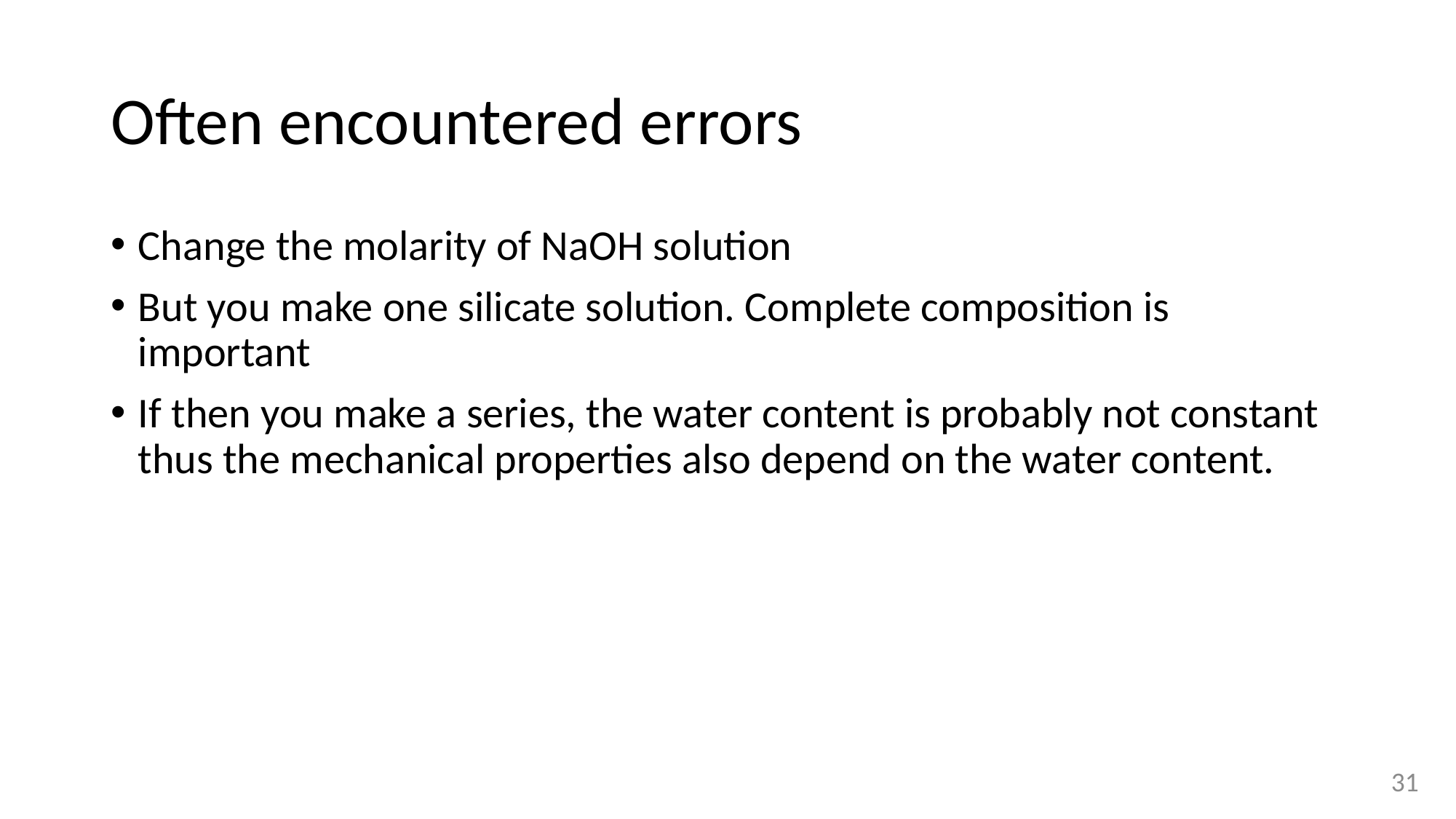

# Often encountered errors
Change the molarity of NaOH solution
But you make one silicate solution. Complete composition is important
If then you make a series, the water content is probably not constant thus the mechanical properties also depend on the water content.
31